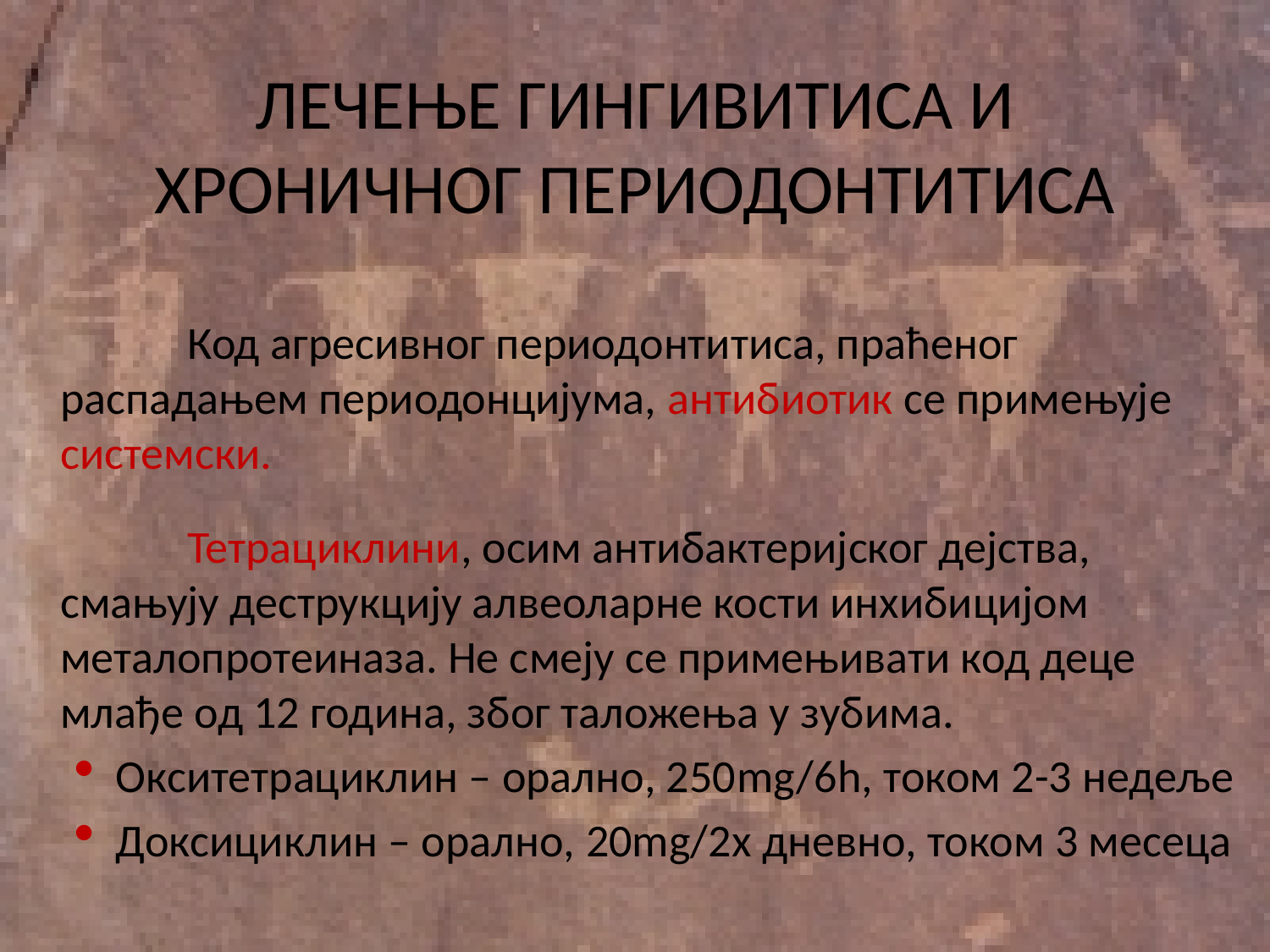

# ЛЕЧЕЊЕ ГИНГИВИТИСА И ХРОНИЧНОГ ПЕРИОДОНТИТИСА
		Код агресивног периодонтитиса, праћеног распадањем периодонцијума, антибиотик се примењује системски.

		Тетрациклини, осим антибактеријског дејства, смањују деструкцију алвеоларне кости инхибицијом металопротеиназа. Не смеју се примењивати код деце млађе од 12 година, због таложења у зубима.
Окситетрациклин – орално, 250mg/6h, током 2-3 недеље
Доксициклин – орално, 20mg/2х дневно, током 3 месеца